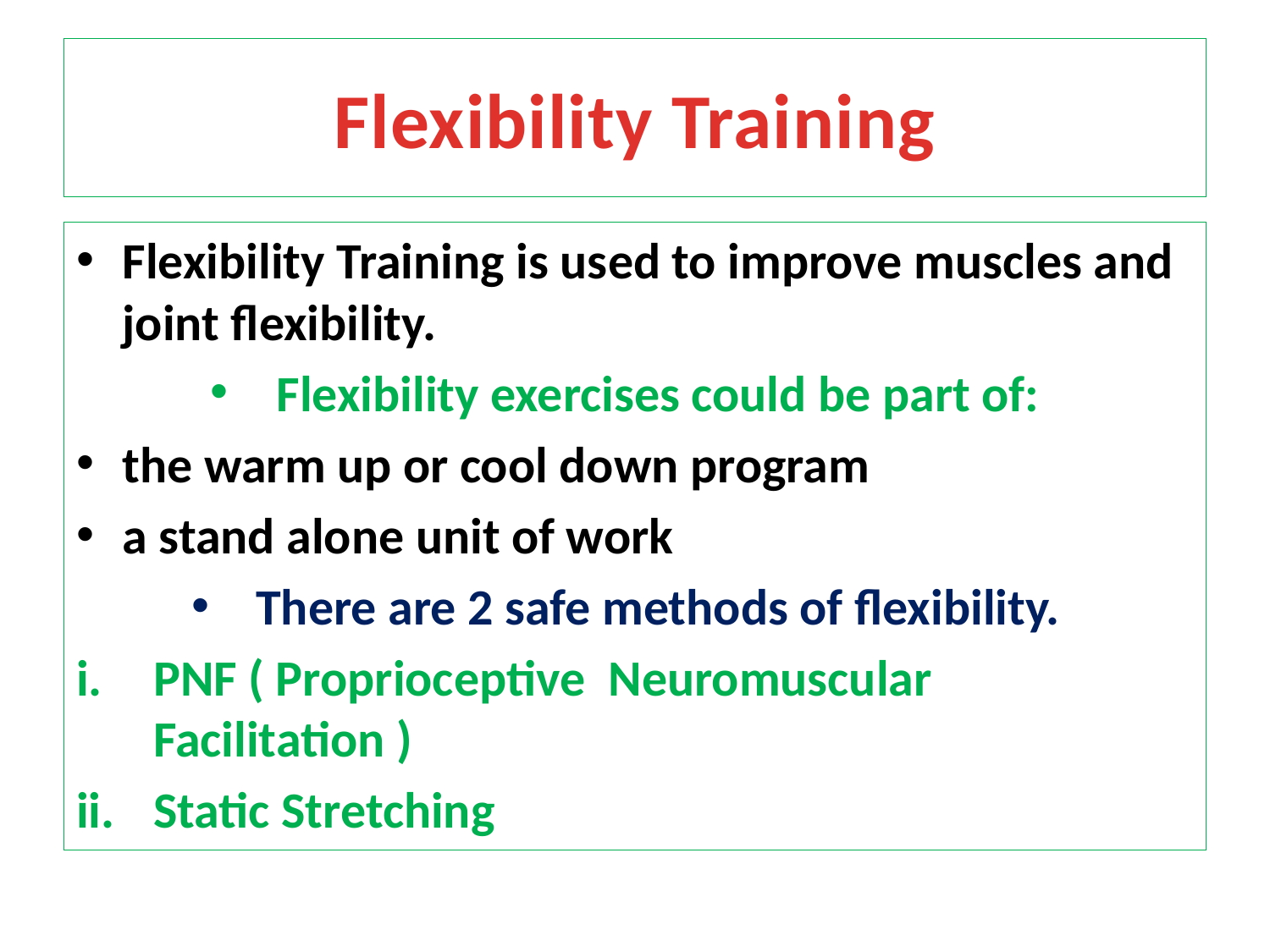

# Flexibility Training
Flexibility Training is used to improve muscles and joint flexibility.
Flexibility exercises could be part of:
the warm up or cool down program
a stand alone unit of work
There are 2 safe methods of flexibility.
PNF ( Proprioceptive  Neuromuscular Facilitation )
Static Stretching